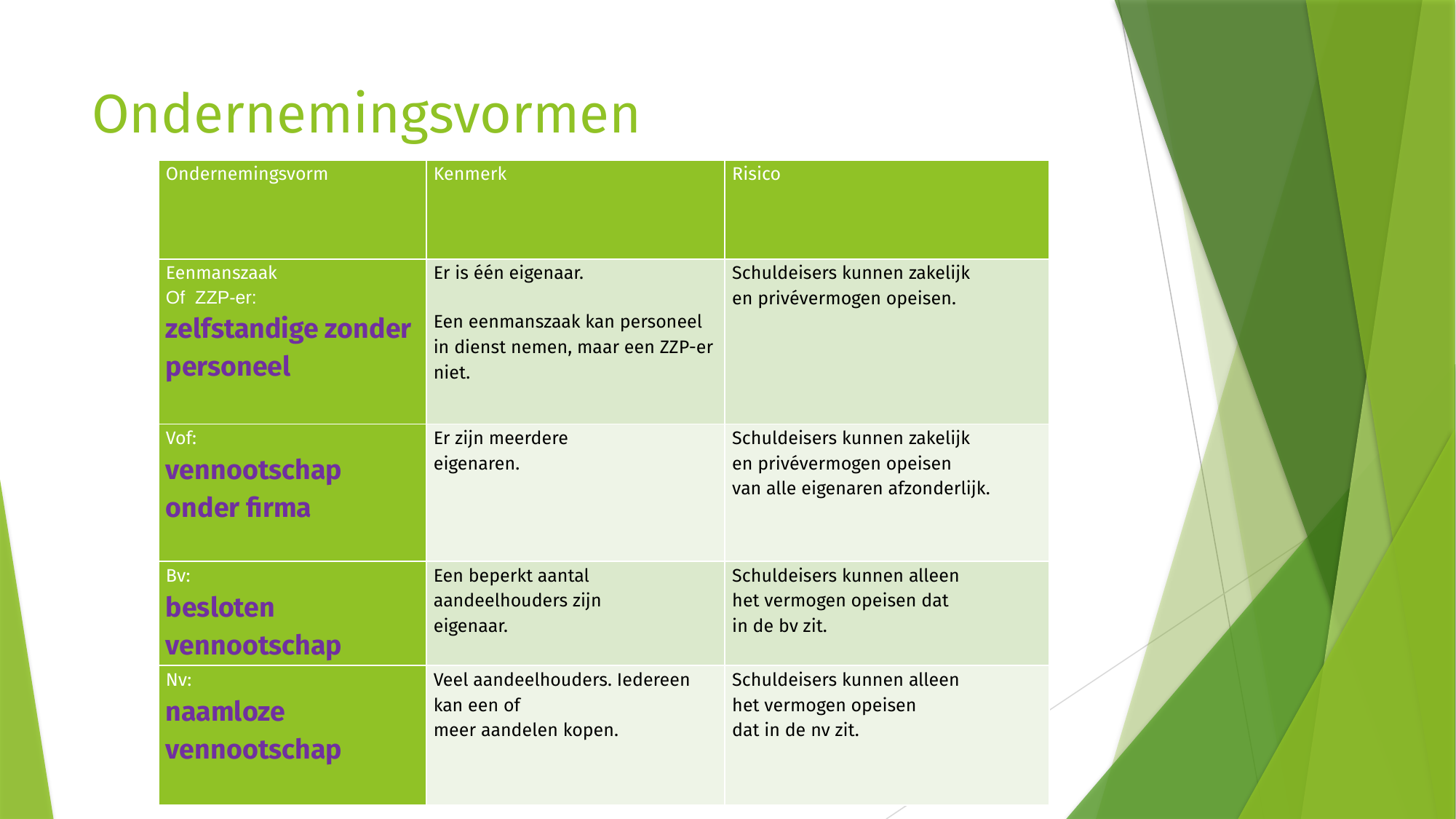

# Ondernemingsvormen
| Ondernemingsvorm | Kenmerk | Risico |
| --- | --- | --- |
| Eenmanszaak Of ZZP-er: zelfstandige zonder personeel | Er is één eigenaar. Een eenmanszaak kan personeel in dienst nemen, maar een ZZP-er niet. | Schuldeisers kunnen zakelijk en privévermogen opeisen. |
| Vof: vennootschap onder firma | Er zijn meerdere eigenaren. | Schuldeisers kunnen zakelijk en privévermogen opeisen van alle eigenaren afzonderlijk. |
| Bv: besloten vennootschap | Een beperkt aantal aandeelhouders zijn eigenaar. | Schuldeisers kunnen alleen het vermogen opeisen dat in de bv zit. |
| Nv: naamloze vennootschap | Veel aandeelhouders. Iedereen kan een of meer aandelen kopen. | Schuldeisers kunnen alleen het vermogen opeisen dat in de nv zit. |